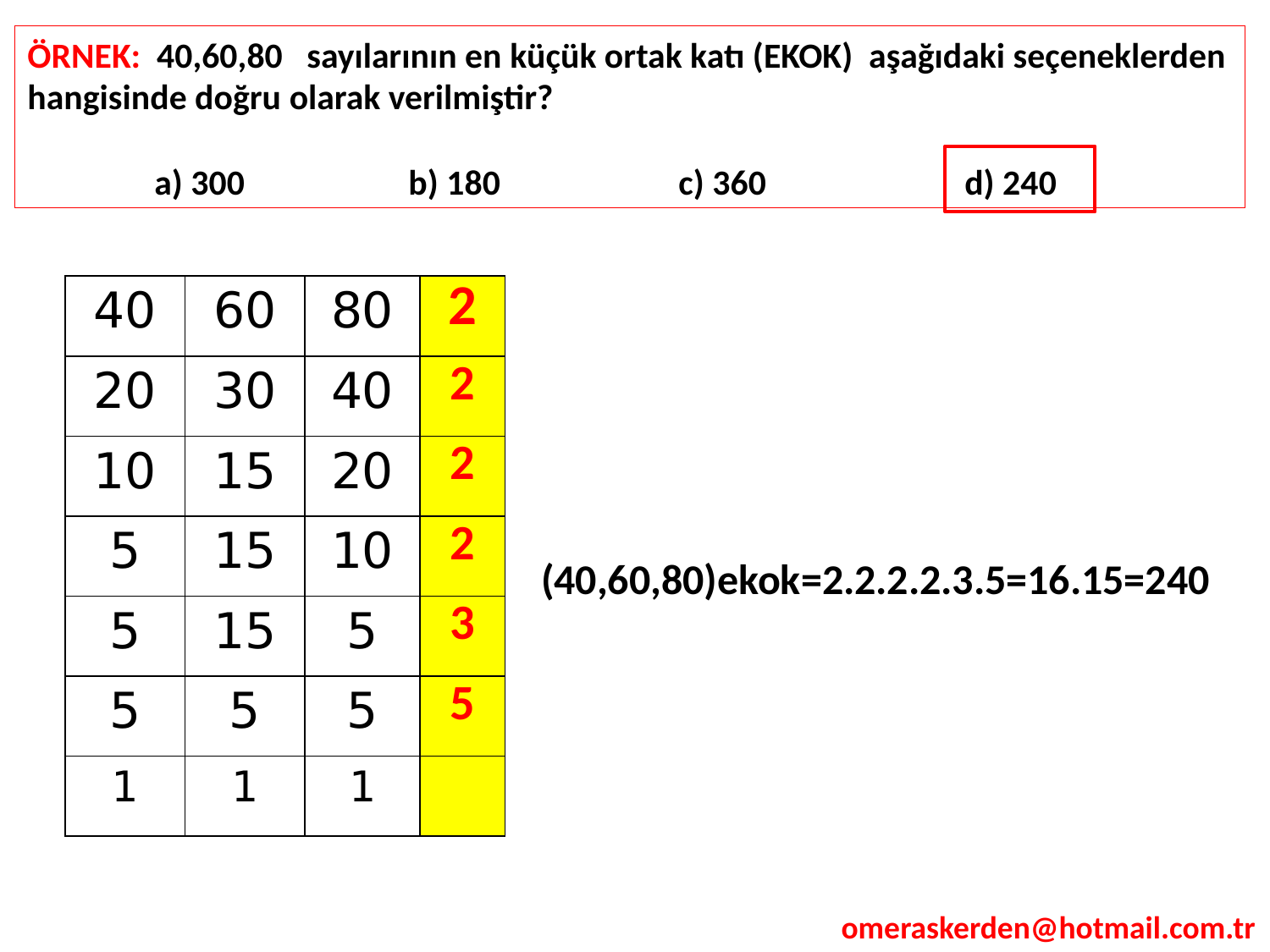

ÖRNEK:  40,60,80   sayılarının en küçük ortak katı (EKOK)  aşağıdaki seçeneklerden hangisinde doğru olarak verilmiştir?

	a) 300            	b) 180       	  c) 360      	      d) 240

| 40 | 60 | 80 | 2 |
| --- | --- | --- | --- |
| 20 | 30 | 40 | 2 |
| 10 | 15 | 20 | 2 |
| 5 | 15 | 10 | 2 |
| 5 | 15 | 5 | 3 |
| 5 | 5 | 5 | 5 |
| 1 | 1 | 1 |  |
(40,60,80)ekok=2.2.2.2.3.5=16.15=240
omeraskerden@hotmail.com.tr